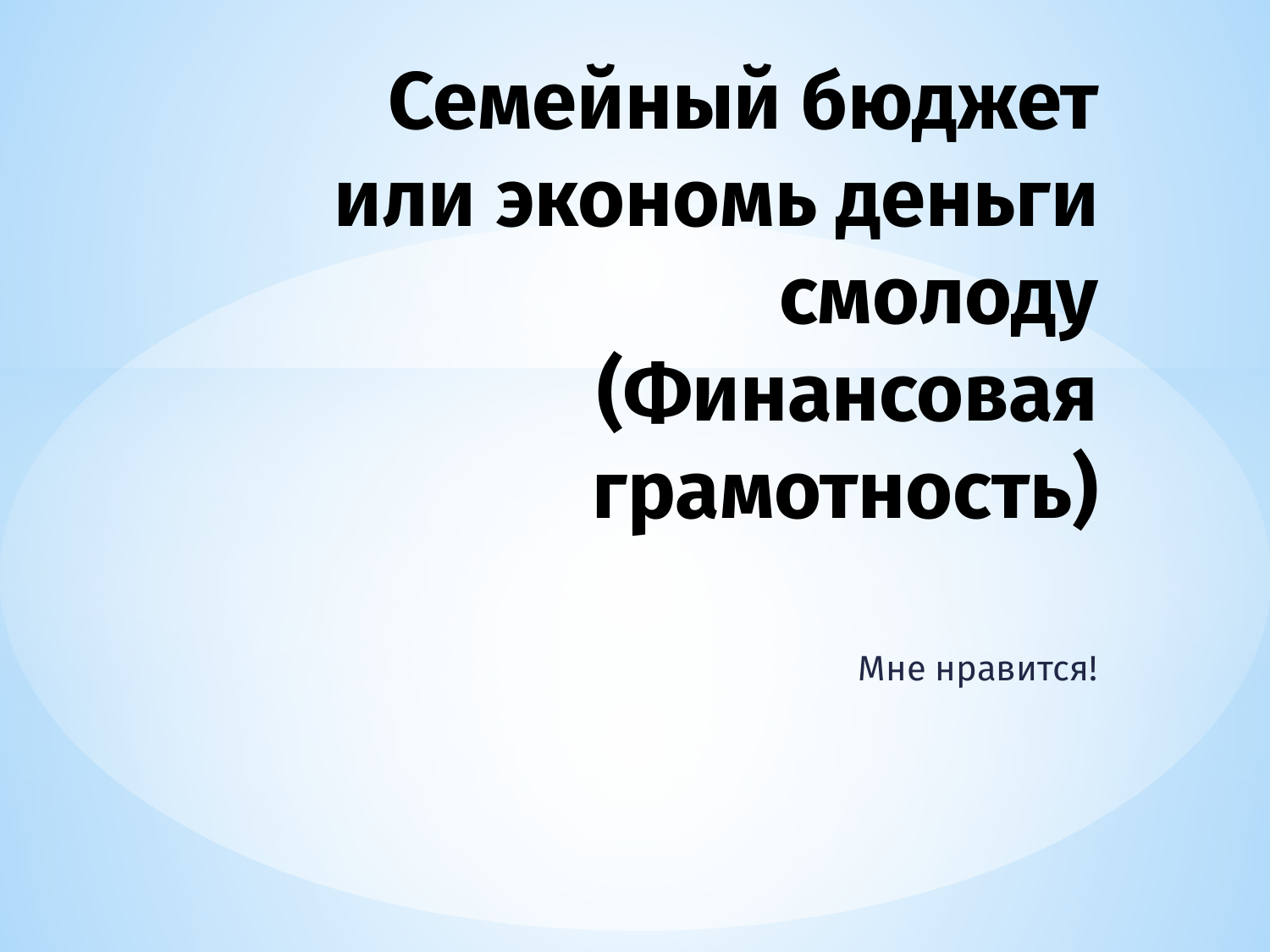

# Семейный бюджет или экономь деньги смолоду (Финансовая грамотность)
Мне нравится!